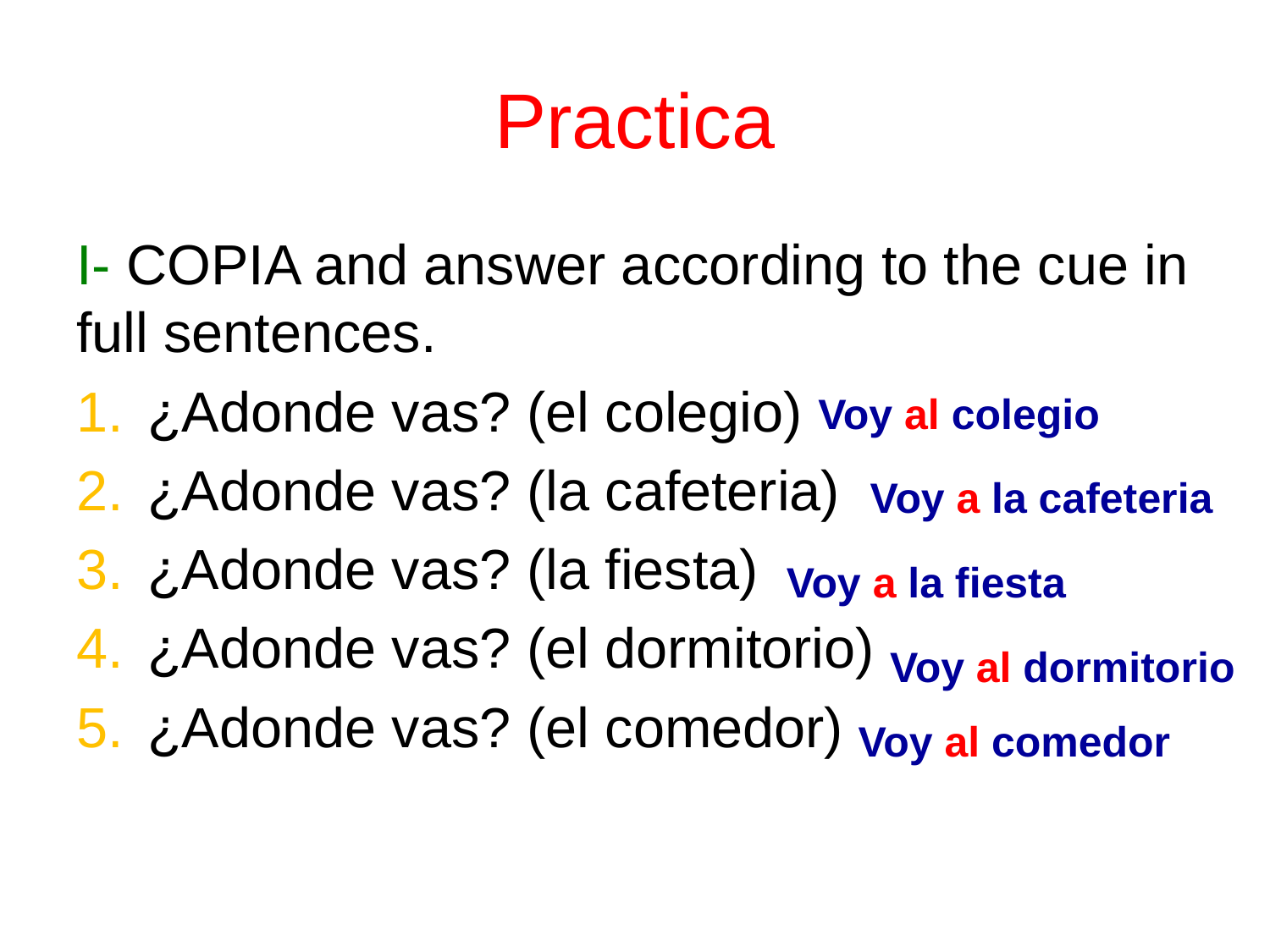

# Practica
I- COPIA and answer according to the cue in full sentences.
¿Adonde vas? (el colegio)
¿Adonde vas? (la cafeteria)
¿Adonde vas? (la fiesta)
¿Adonde vas? (el dormitorio)
¿Adonde vas? (el comedor)
Voy al colegio
Voy a la cafeteria
Voy a la fiesta
Voy al dormitorio
Voy al comedor